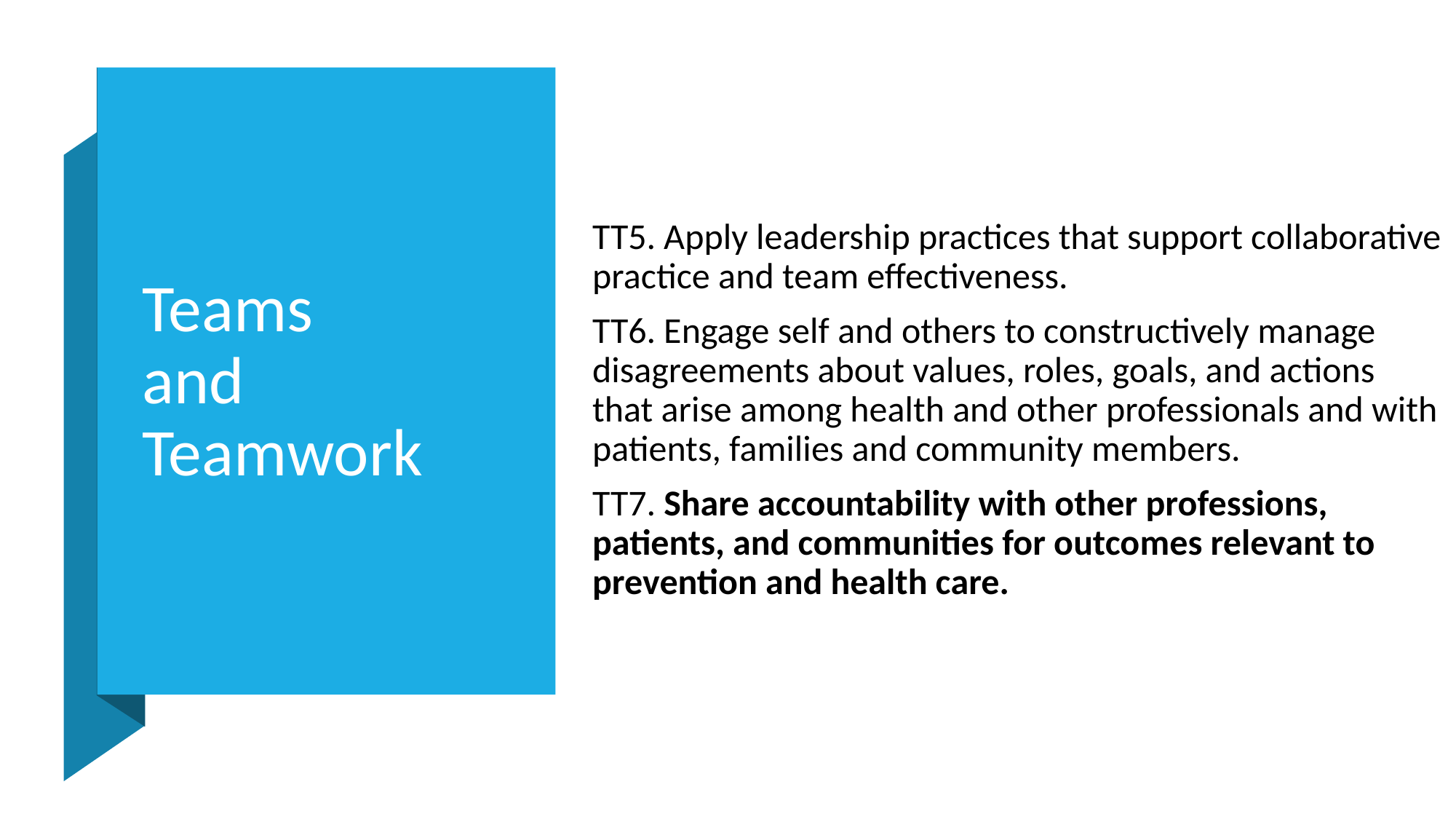

TT5. Apply leadership practices that support collaborative practice and team effectiveness.
TT6. Engage self and others to constructively manage disagreements about values, roles, goals, and actions that arise among health and other professionals and with patients, families and community members.
TT7. Share accountability with other professions, patients, and communities for outcomes relevant to prevention and health care.

# Teams and Teamwork